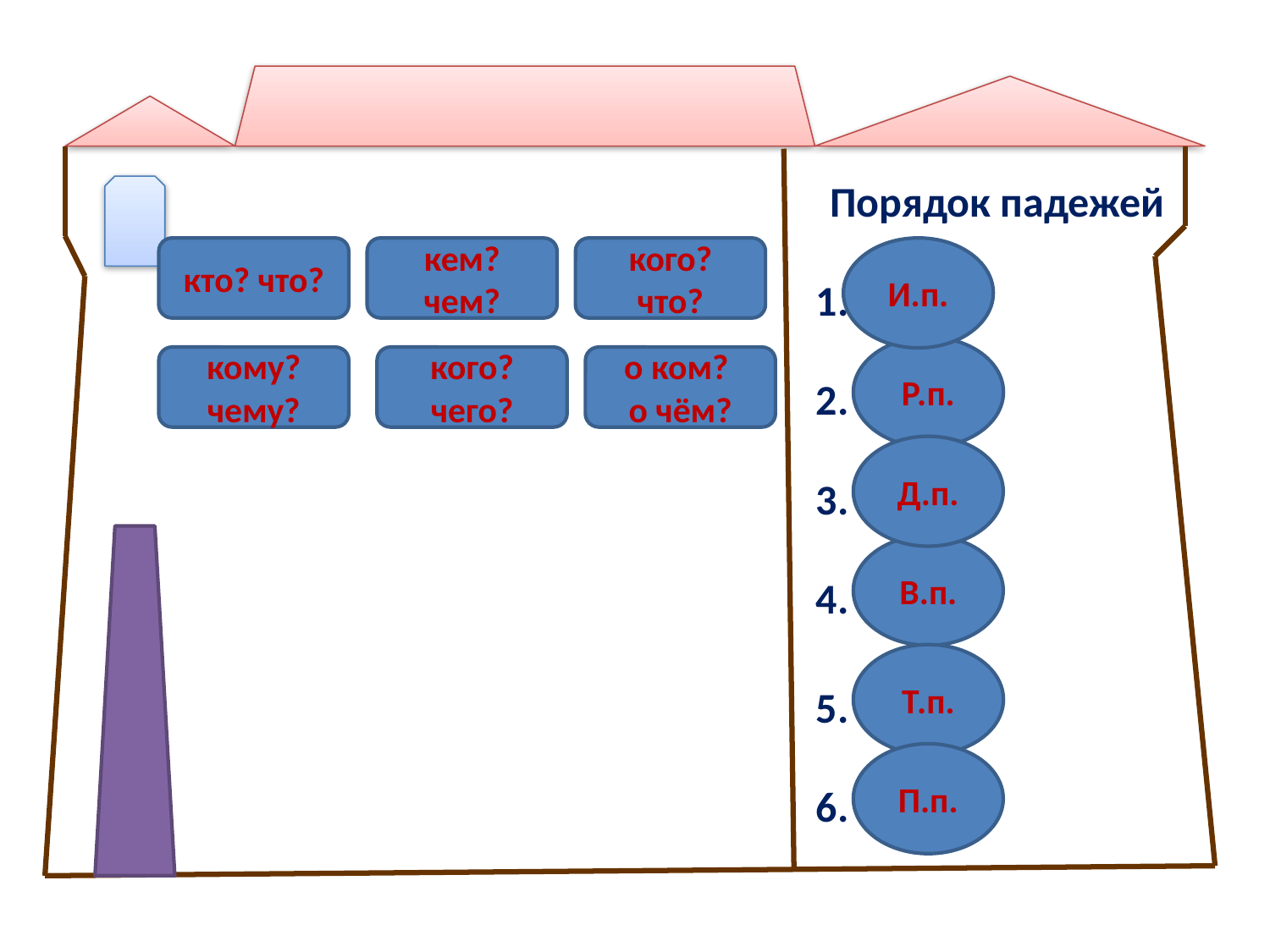

Порядок падежей

кто? что?
кем? чем?
кого? что?
И.п.
1.
Р.п.
кому? чему?
кого? чего?
о ком?
о чём?
2.
Д.п.
3.

В.п.
4.
Т.п.
5.
П.п.
6.